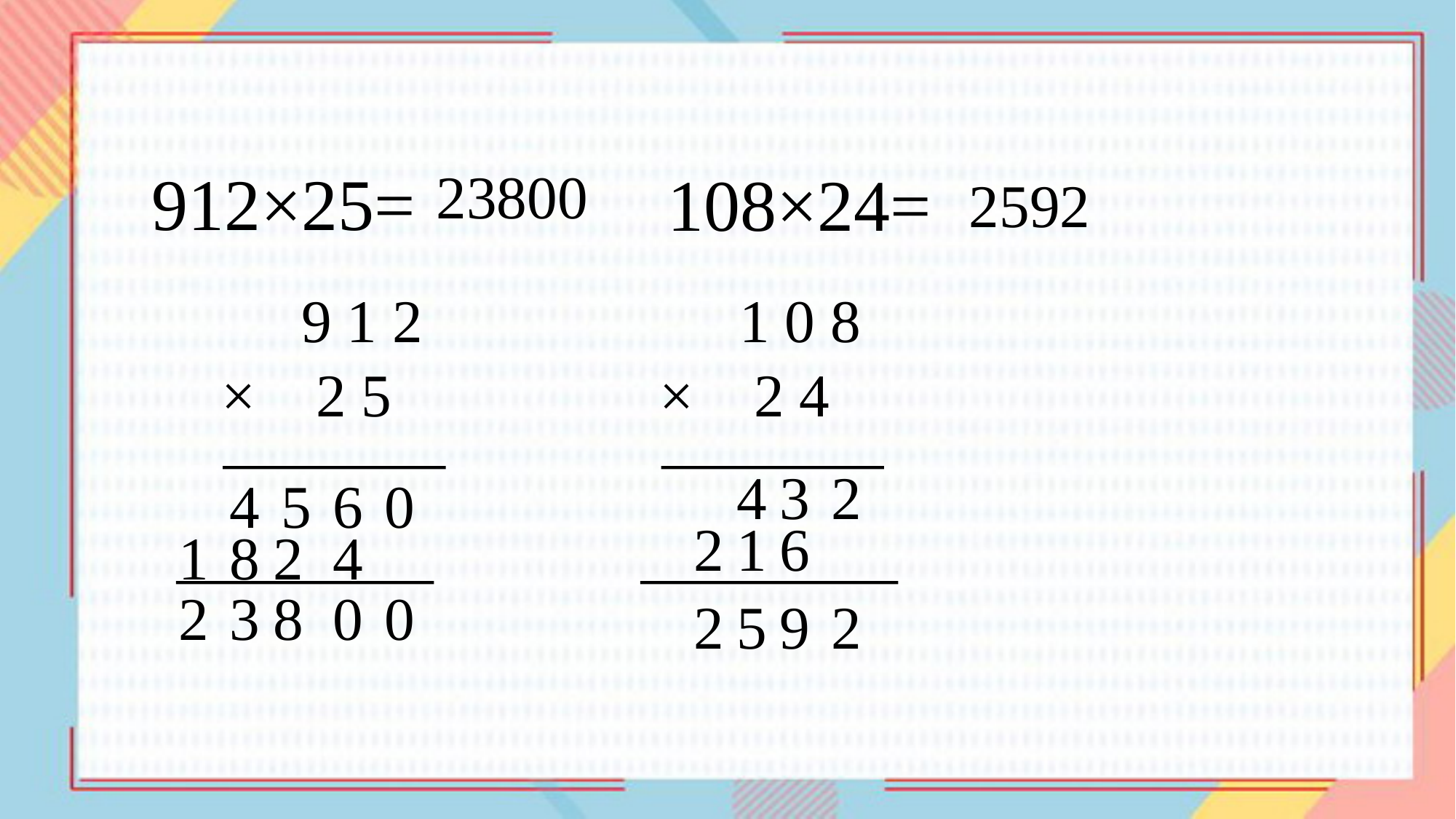

912×25=
23800
108×24=
2592
 9 1 2
×    2 5

 1 0 8
×    2 4

4
3
2
4
5
6
0
2
1
6
1
8
2
4
2
3
8
0
0

2
5
9
2